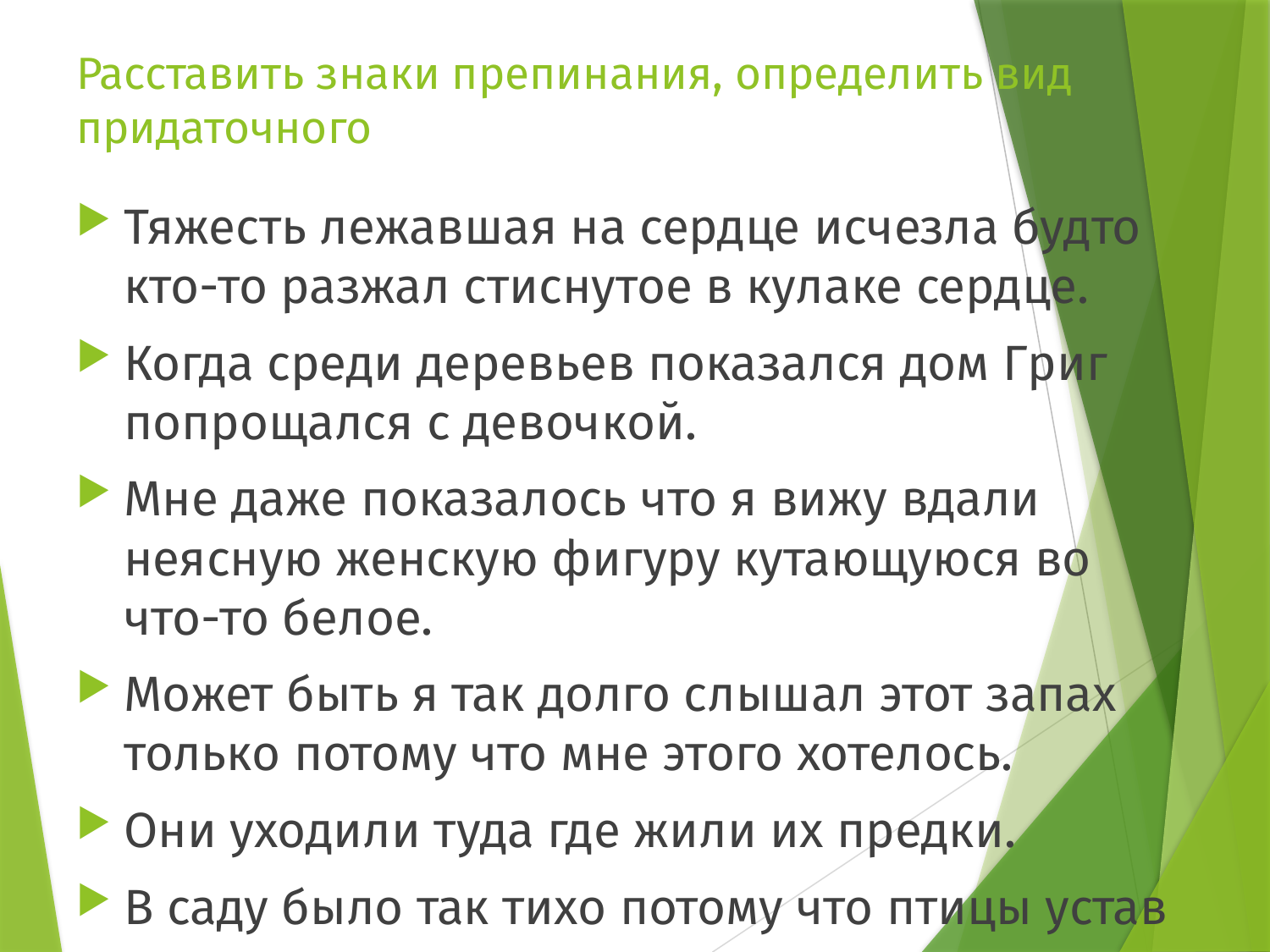

# Расставить знаки препинания, определить вид придаточного
Тяжесть лежавшая на сердце исчезла будто кто-то разжал стиснутое в кулаке сердце.
Когда среди деревьев показался дом Григ попрощался с девочкой.
Мне даже показалось что я вижу вдали неясную женскую фигуру кутающуюся во что-то белое.
Может быть я так долго слышал этот запах только потому что мне этого хотелось.
Они уходили туда где жили их предки.
В саду было так тихо потому что птицы устав за день успокоились.
.